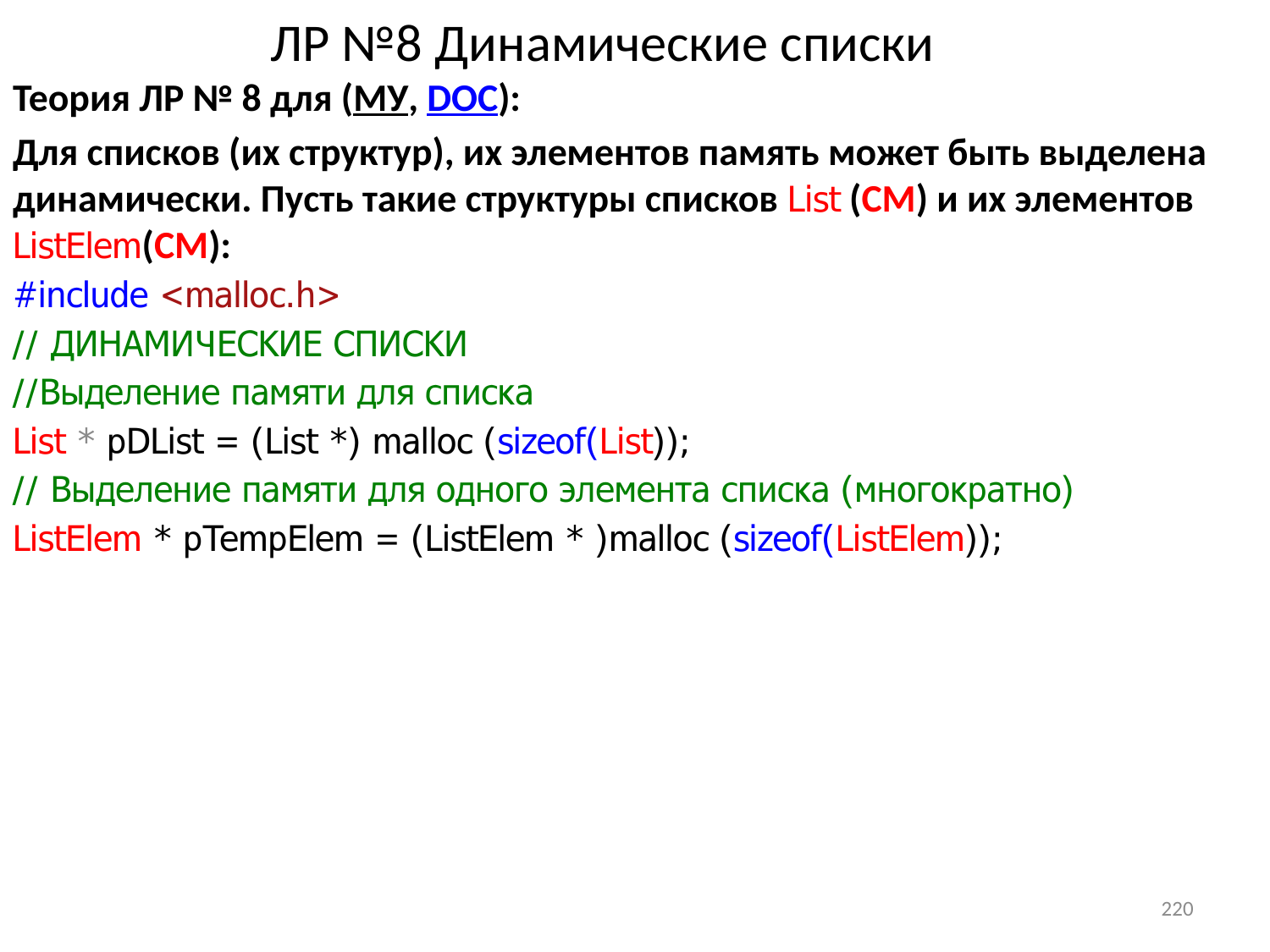

# ЛР №8 Динамические списки
Теория ЛР № 8 для (МУ, DOC):
Для списков (их структур), их элементов память может быть выделена динамически. Пусть такие структуры списков List (СМ) и их элементов ListElem(СМ):
#include <malloc.h>
// ДИНАМИЧЕСКИЕ СПИСКИ
//Выделение памяти для списка
List * pDList = (List *) malloc (sizeof(List));
// Выделение памяти для одного элемента списка (многократно)
ListElem * pTempElem = (ListElem * )malloc (sizeof(ListElem));

220